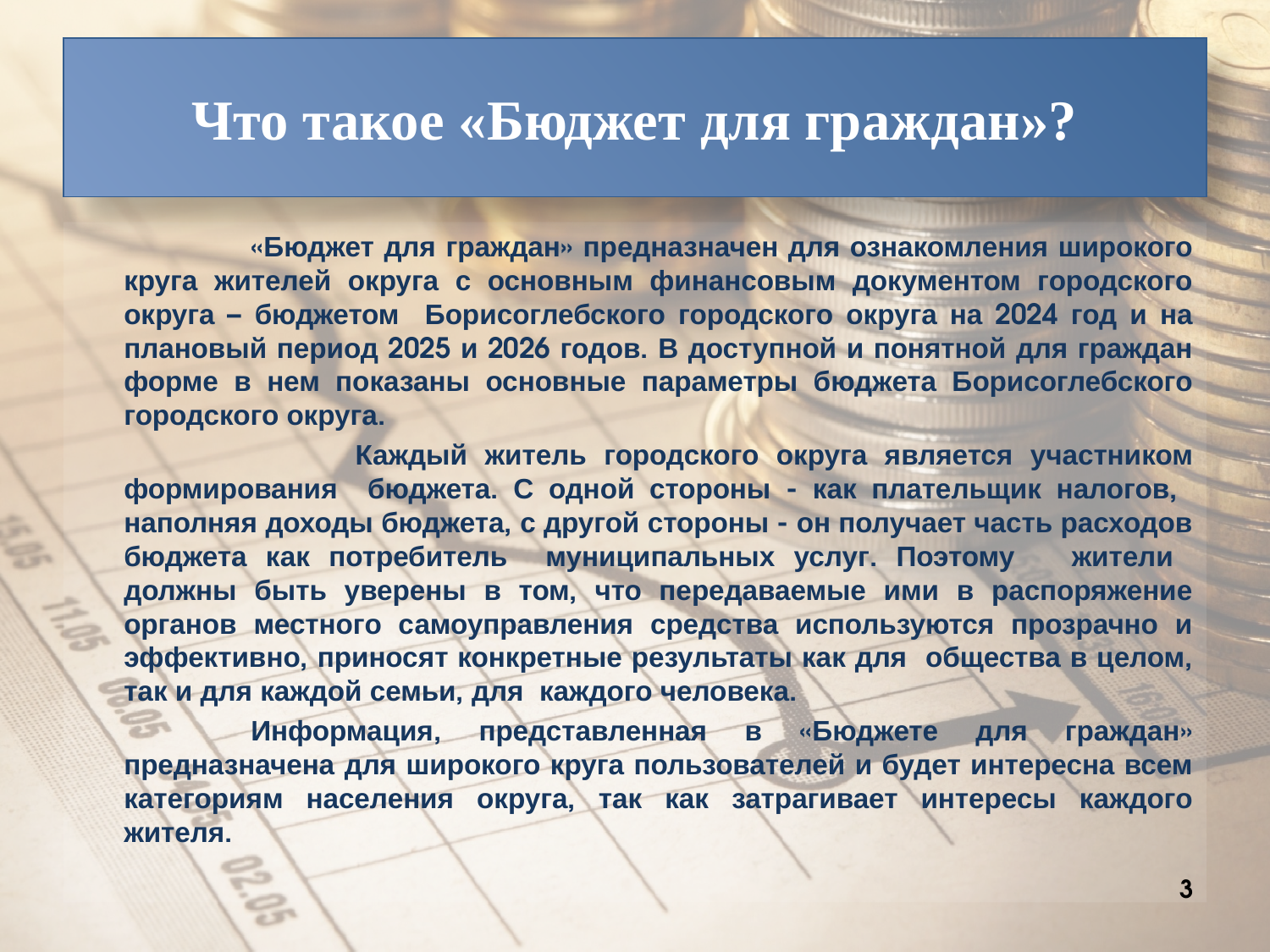

# Что такое «Бюджет для граждан»?
		«Бюджет для граждан» предназначен для ознакомления широкого круга жителей округа с основным финансовым документом городского округа – бюджетом  Борисоглебского городского округа на 2024 год и на плановый период 2025 и 2026 годов. В доступной и понятной для граждан форме в нем показаны основные параметры бюджета Борисоглебского городского округа.
                Каждый житель городского округа является участником формирования  бюджета. С одной стороны - как плательщик налогов,  наполняя доходы бюджета, с другой стороны - он получает часть расходов бюджета как потребитель  муниципальных услуг. Поэтому   жители  должны быть уверены в том, что передаваемые ими в распоряжение органов местного самоуправления средства используются прозрачно и эффективно, приносят конкретные результаты как для  общества в целом, так и для каждой семьи, для  каждого человека.
		Информация, представленная в «Бюджете для граждан» предназначена для широкого круга пользователей и будет интересна всем категориям населения округа, так как затрагивает интересы каждого жителя.

3